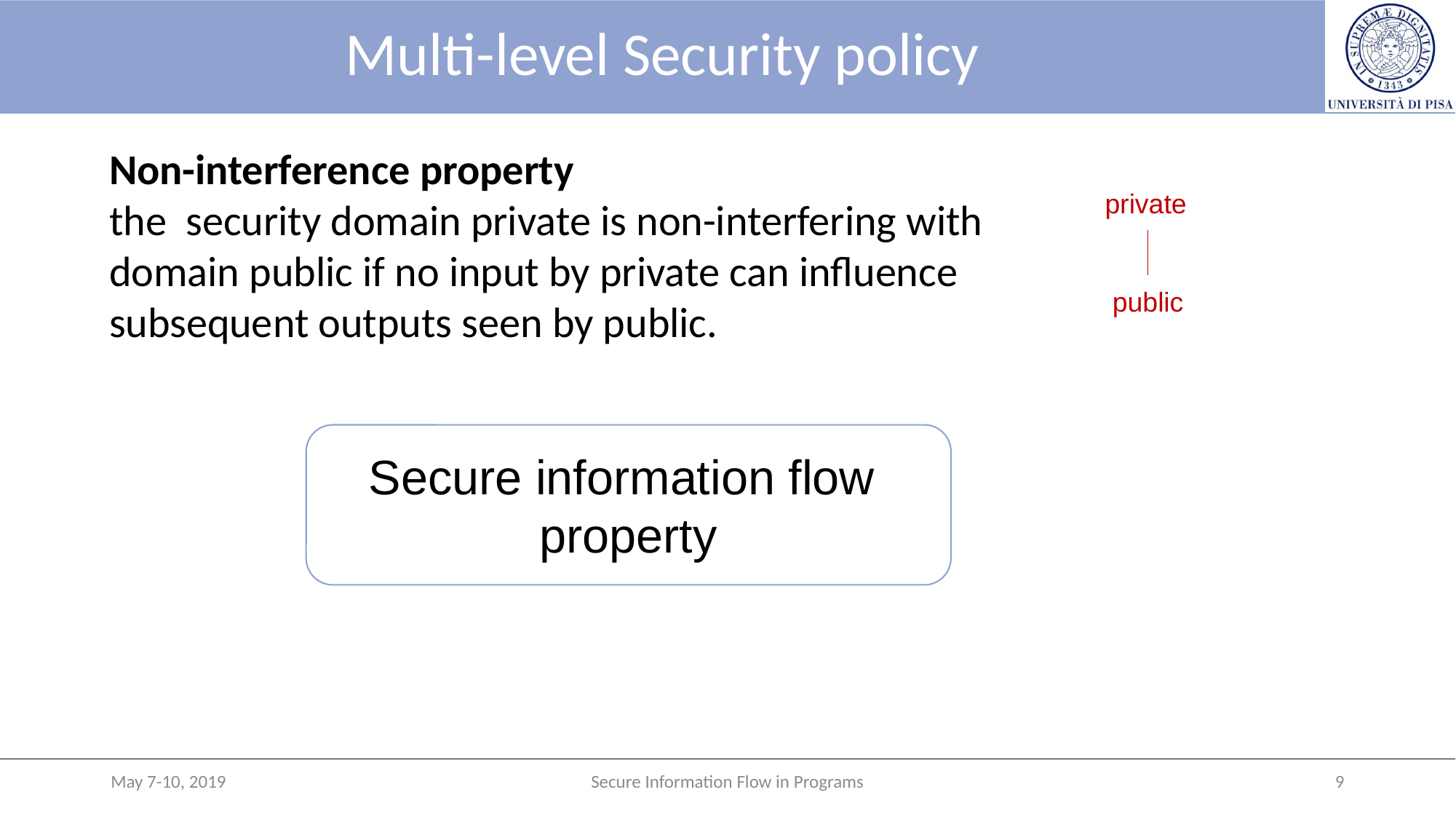

# Multi-level Security policy
Non-interference property
the  security domain private is non-interfering with domain public if no input by private can influence subsequent outputs seen by public.
private

 public

Secure information flow
property
May 7-10, 2019
Secure Information Flow in Programs
9